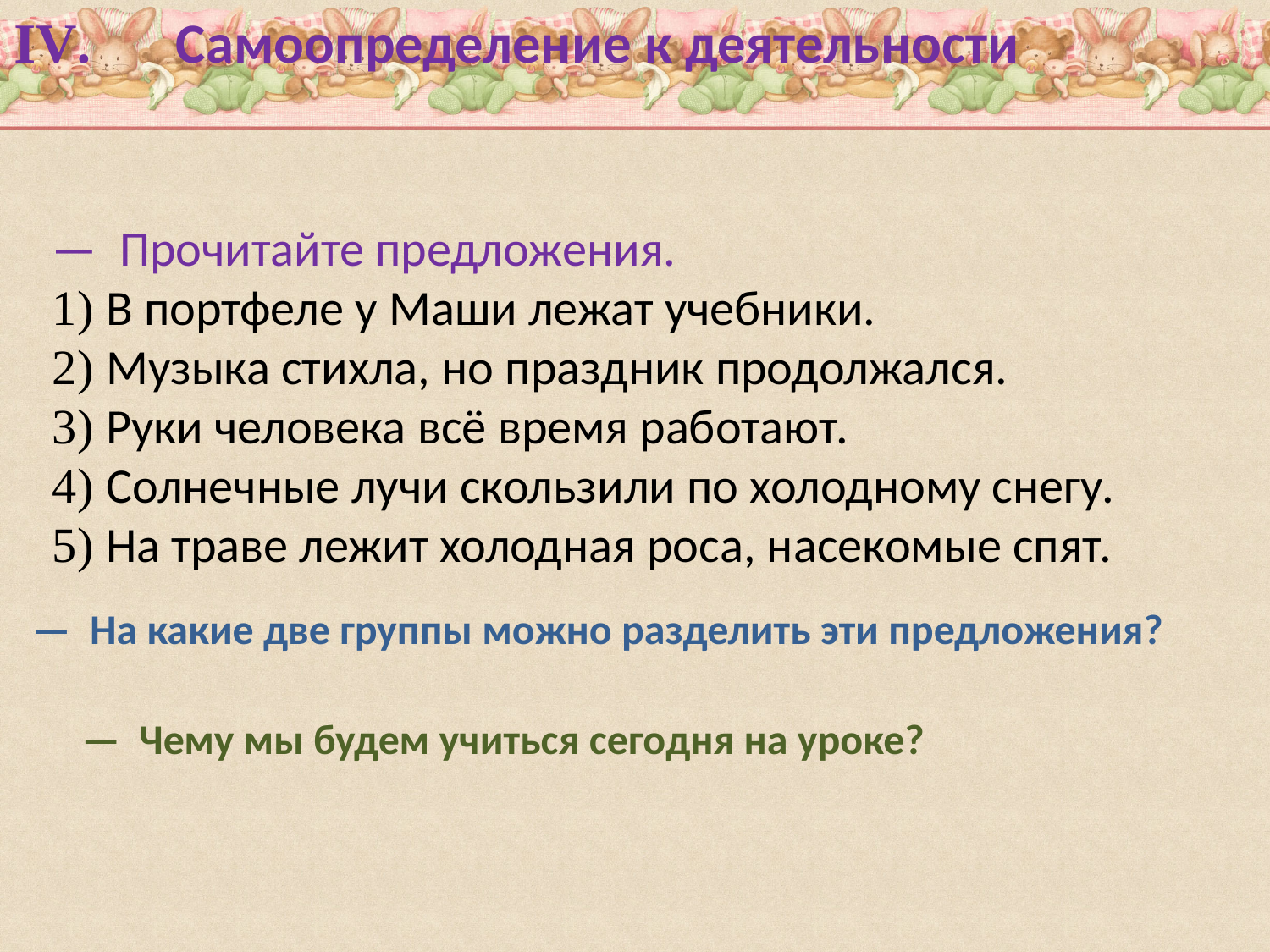

IV.      Самоопределение к деятельности
—  Прочитайте предложения.
1) В портфеле у Маши лежат учебники.
2) Музыка стихла, но праздник продолжался.
3) Руки человека всё время работают.
4) Солнечные лучи скользили по холодному снегу.
5) На траве лежит холодная роса, насекомые спят.
—  На какие две группы можно разделить эти предложения?
—  Чему мы будем учиться сегодня на уроке?